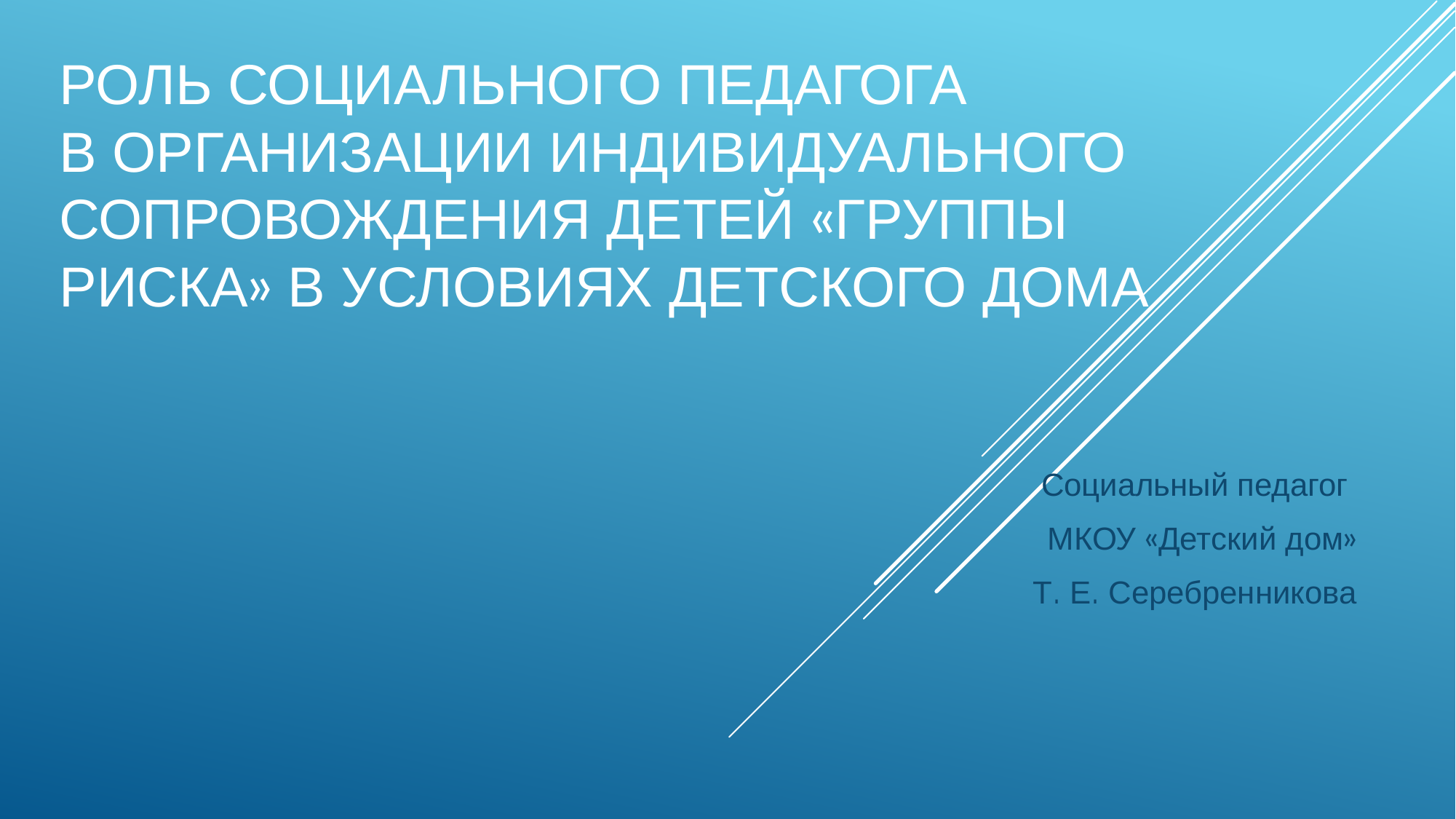

# Роль социального педагога в организации индивидуального сопровождения детей «группы риска» в условиях детского дома
Социальный педагог
МКОУ «Детский дом»
Т. Е. Серебренникова